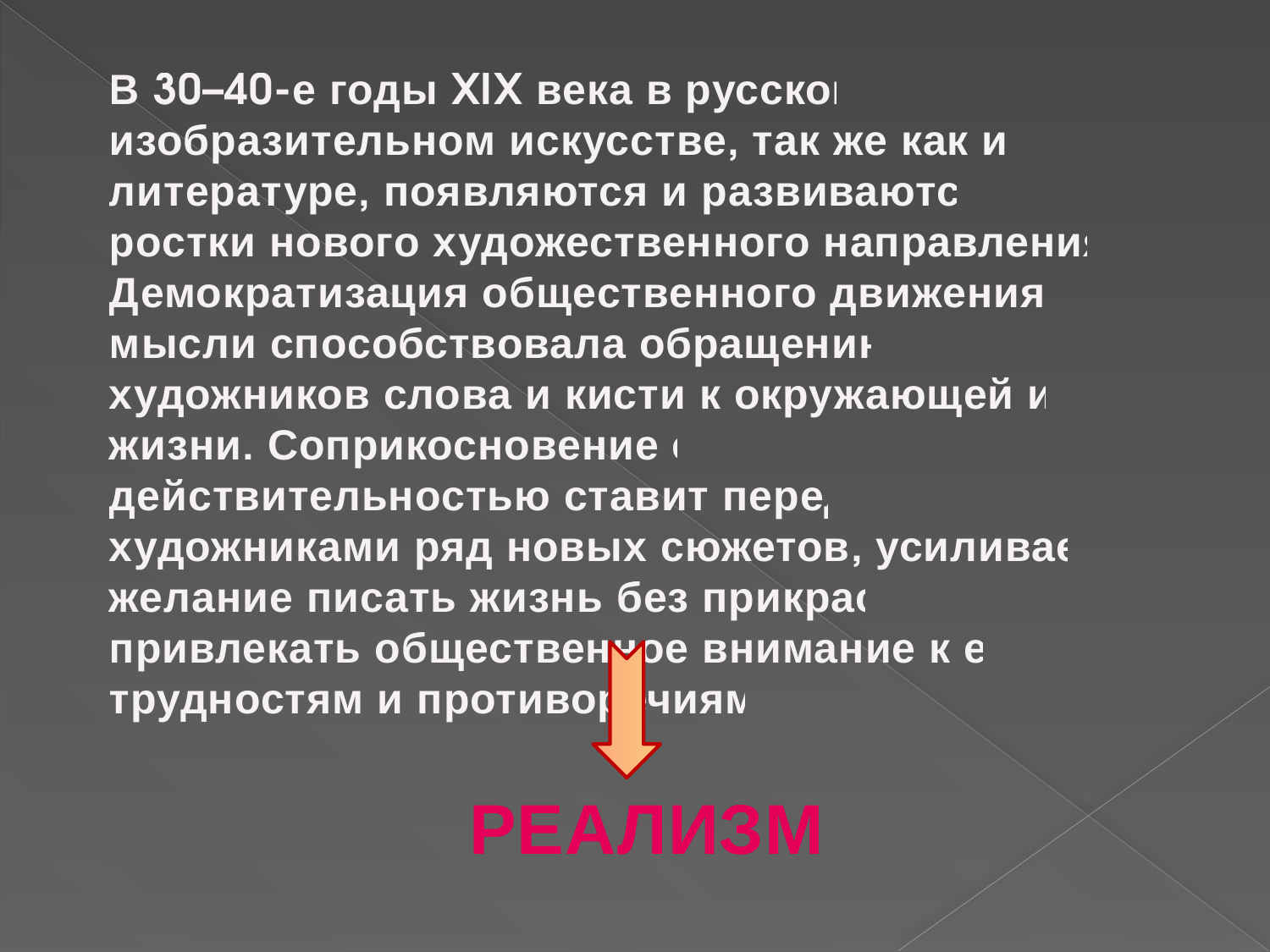

В 30–40-е годы XIX века в русском изобразительном искусстве, так же как и в литературе, появляются и развиваются ростки нового художественного направления. Демократизация общественного движения и мысли способствовала обращению художников слова и кисти к окружающей их жизни. Соприкосновение с действительностью ставит перед художниками ряд новых сюжетов, усиливает желание писать жизнь без прикрас, привлекать общественное внимание к ее трудностям и противоречиям.

РЕАЛИЗМ